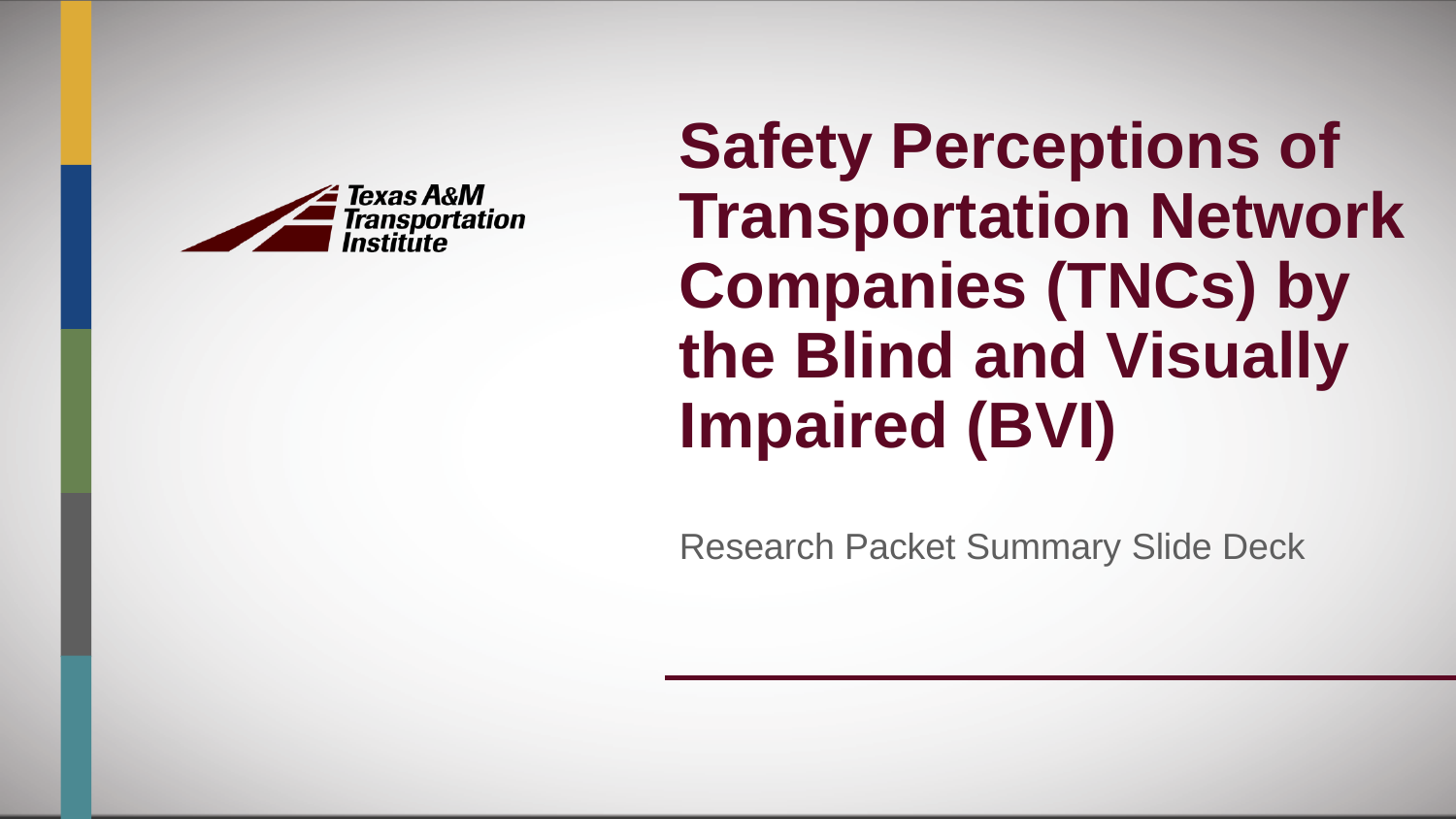

# Safety Perceptions of Transportation Network Companies (TNCs) by the Blind and Visually Impaired (BVI)
Research Packet Summary Slide Deck